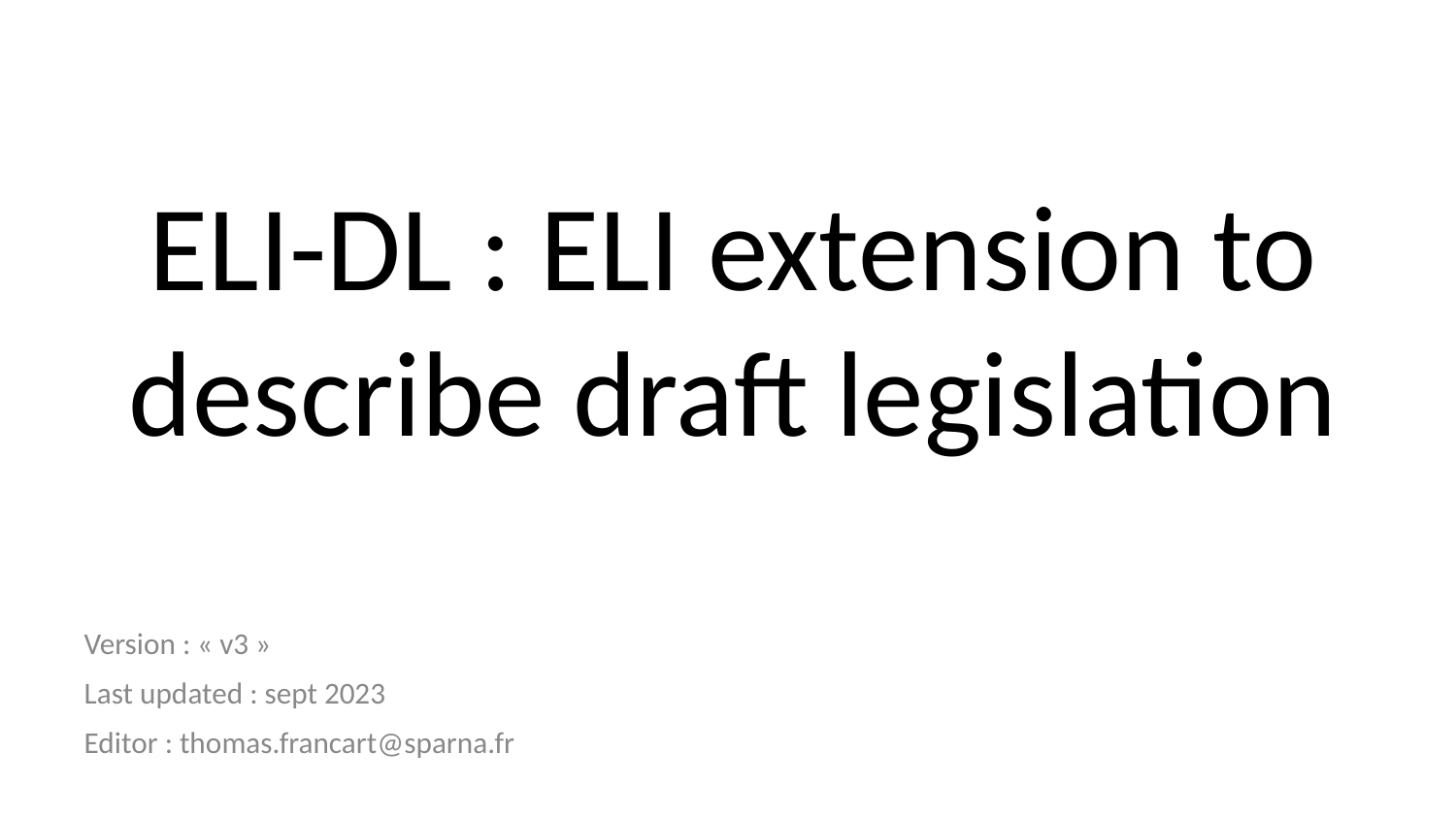

# ELI-DL : ELI extension to describe draft legislation
Version : « v3 »
Last updated : sept 2023
Editor : thomas.francart@sparna.fr